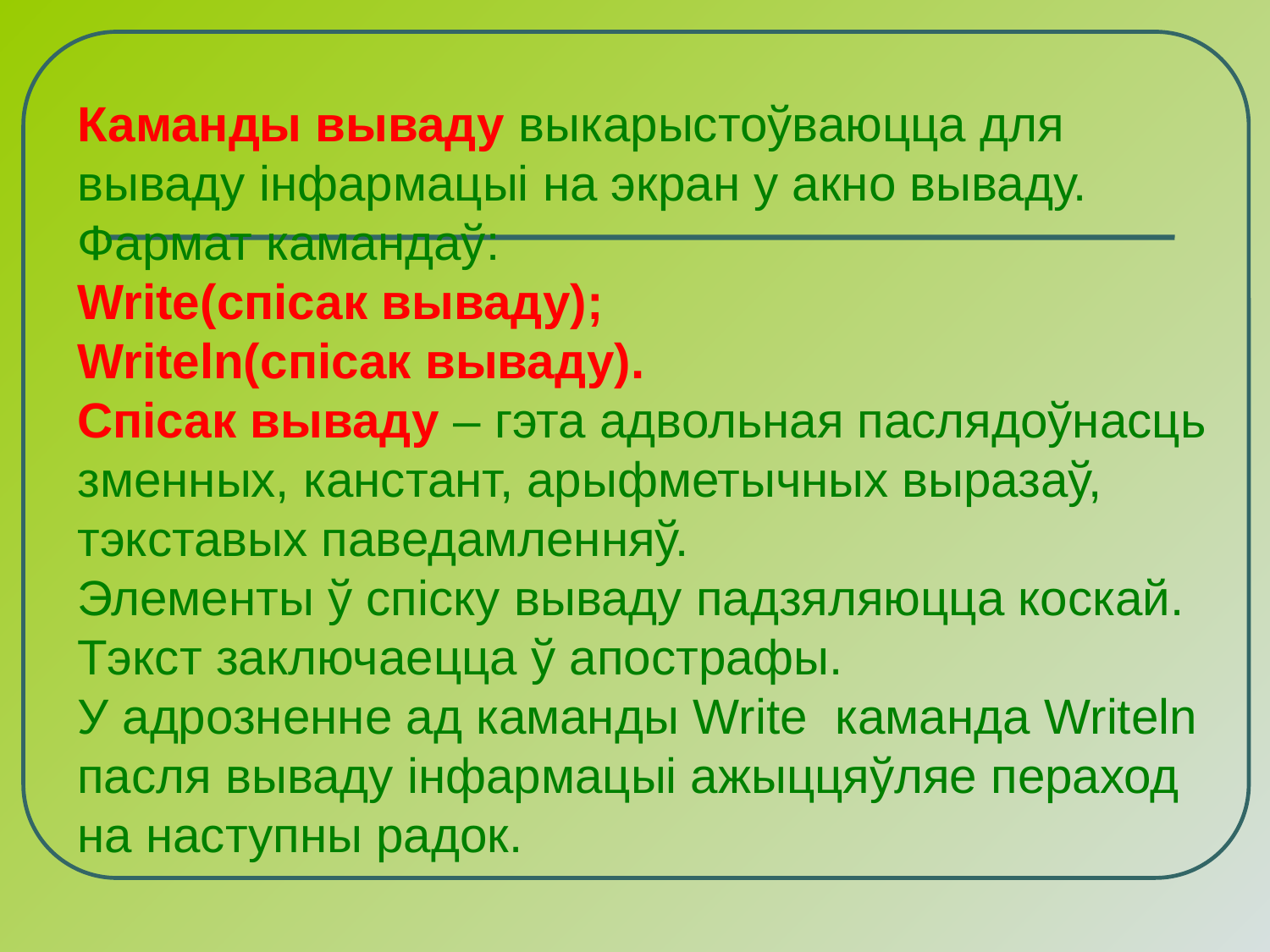

Каманды вываду выкарыстоўваюцца для вываду інфармацыі на экран у акно вываду.
Фармат камандаў:
Write(спісак вываду);
Writeln(спісак вываду).
Спісак вываду – гэта адвольная паслядоўнасць зменных, канстант, арыфметычных выразаў, тэкставых паведамленняў.
Элементы ў спіску вываду падзяляюцца коскай. Тэкст заключаецца ў апострафы.
У адрозненне ад каманды Write  каманда Writeln пасля вываду інфармацыі ажыццяўляе пераход на наступны радок.